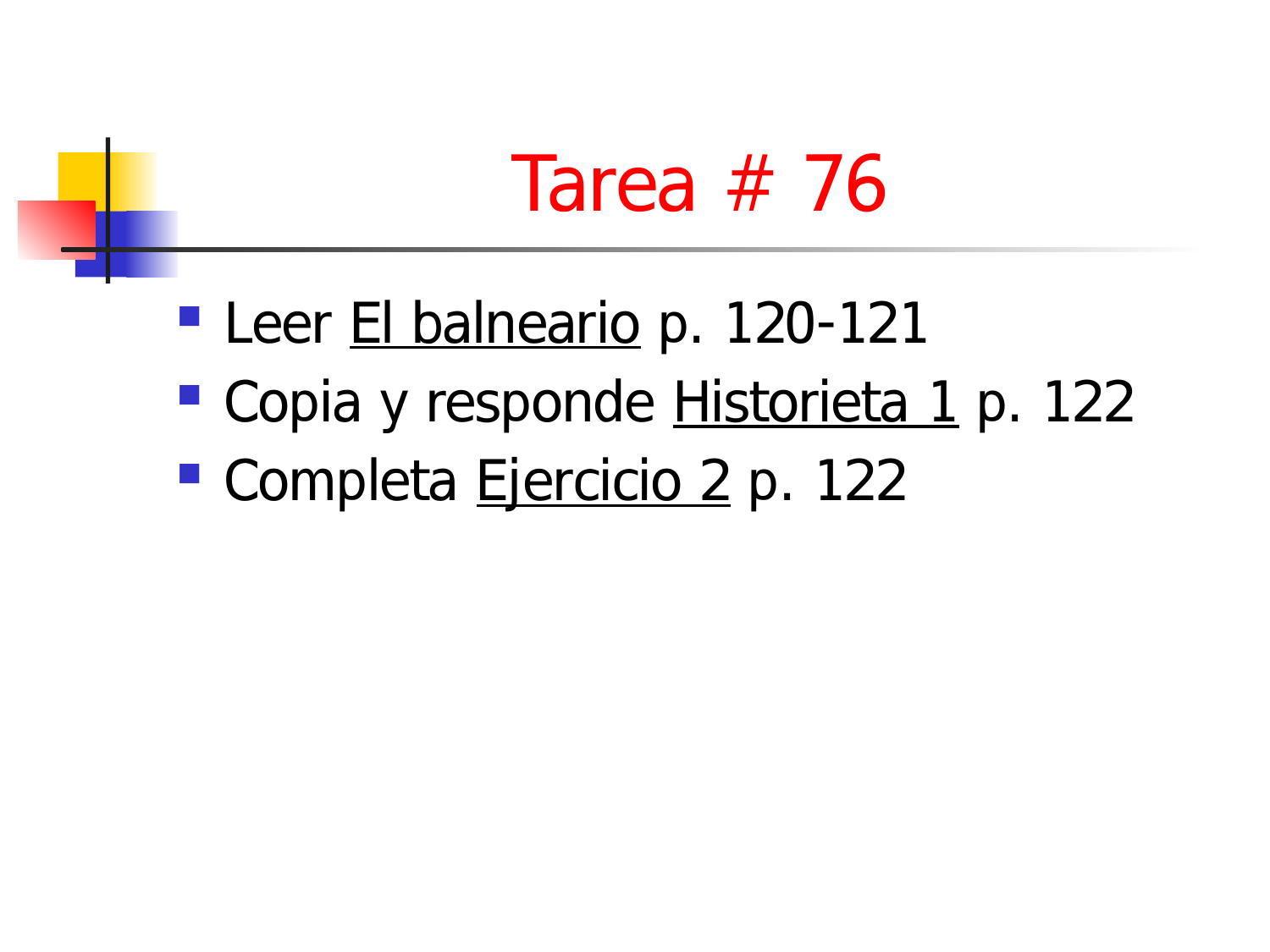

Tarea # 76
Leer El balneario p. 120-121
Copia y responde Historieta 1 p. 122
Completa Ejercicio 2 p. 122